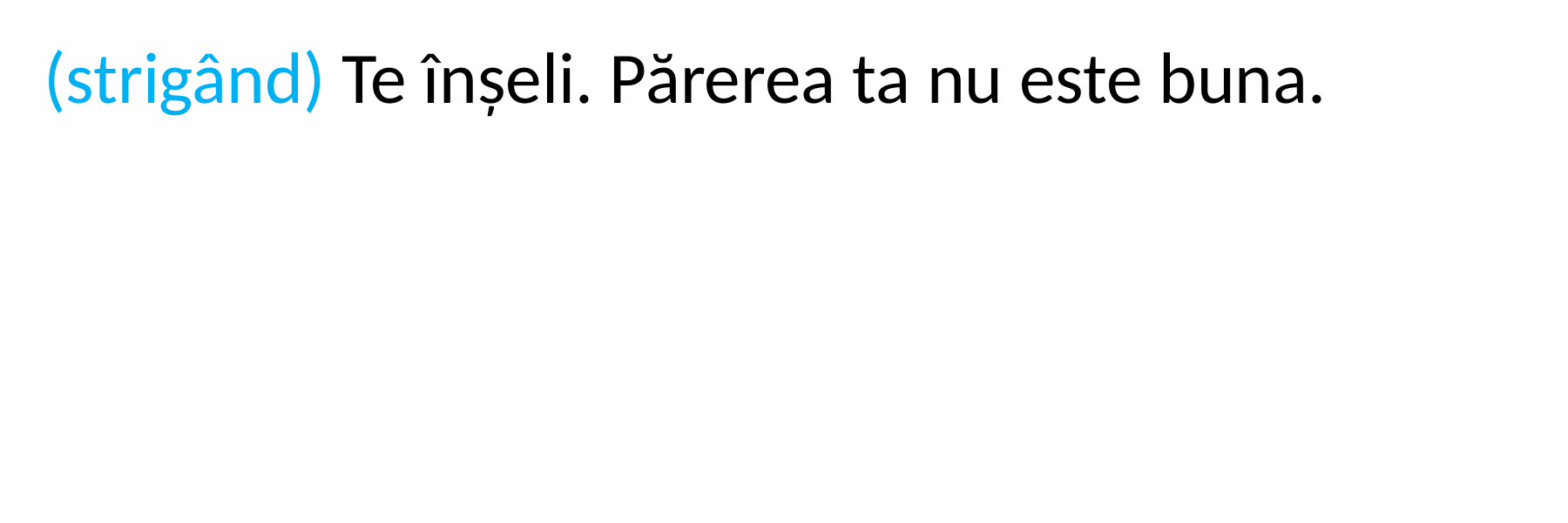

(strigând) Te înșeli. Părerea ta nu este buna.